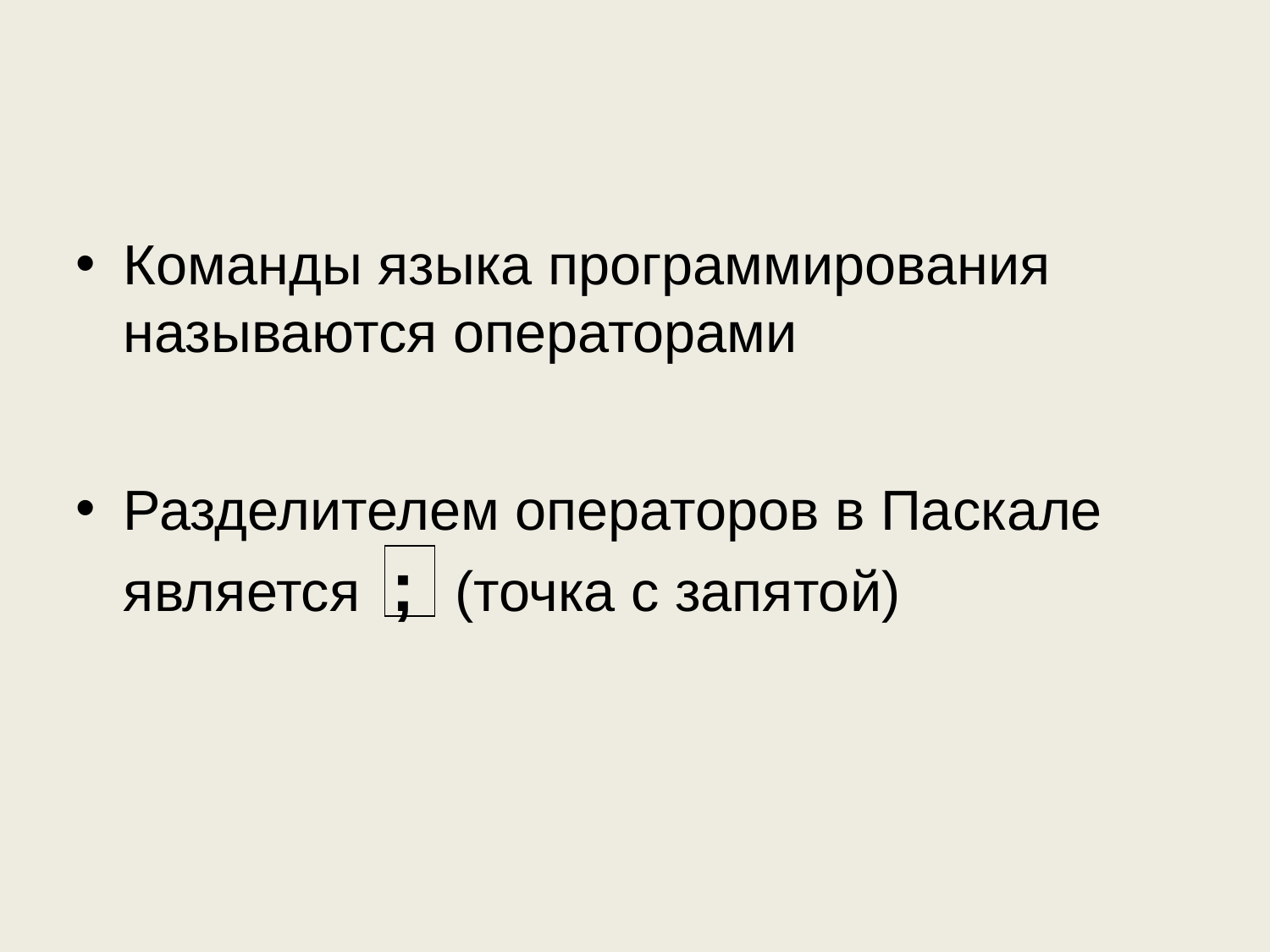

# Команды языка программирования называются операторами

Разделителем операторов в Паскале является  ;  (точка с запятой)